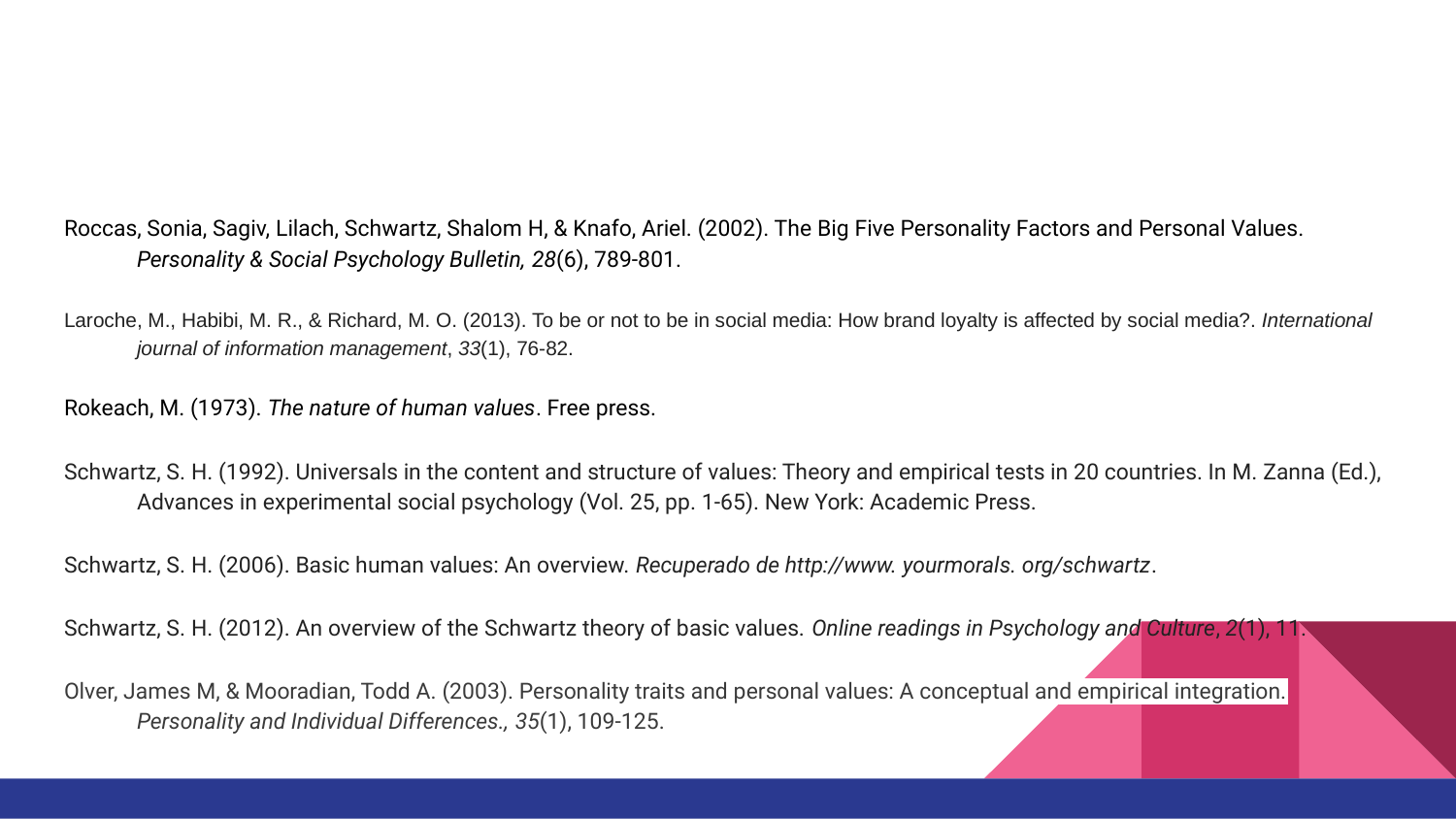

#
Roccas, Sonia, Sagiv, Lilach, Schwartz, Shalom H, & Knafo, Ariel. (2002). The Big Five Personality Factors and Personal Values. Personality & Social Psychology Bulletin, 28(6), 789-801.
Laroche, M., Habibi, M. R., & Richard, M. O. (2013). To be or not to be in social media: How brand loyalty is affected by social media?. International journal of information management, 33(1), 76-82.

Rokeach, M. (1973). The nature of human values. Free press.

Schwartz, S. H. (1992). Universals in the content and structure of values: Theory and empirical tests in 20 countries. In M. Zanna (Ed.), Advances in experimental social psychology (Vol. 25, pp. 1-65). New York: Academic Press.
Schwartz, S. H. (2006). Basic human values: An overview. Recuperado de http://www. yourmorals. org/schwartz.
Schwartz, S. H. (2012). An overview of the Schwartz theory of basic values. Online readings in Psychology and Culture, 2(1), 11.
Olver, James M, & Mooradian, Todd A. (2003). Personality traits and personal values: A conceptual and empirical integration. Personality and Individual Differences., 35(1), 109-125.